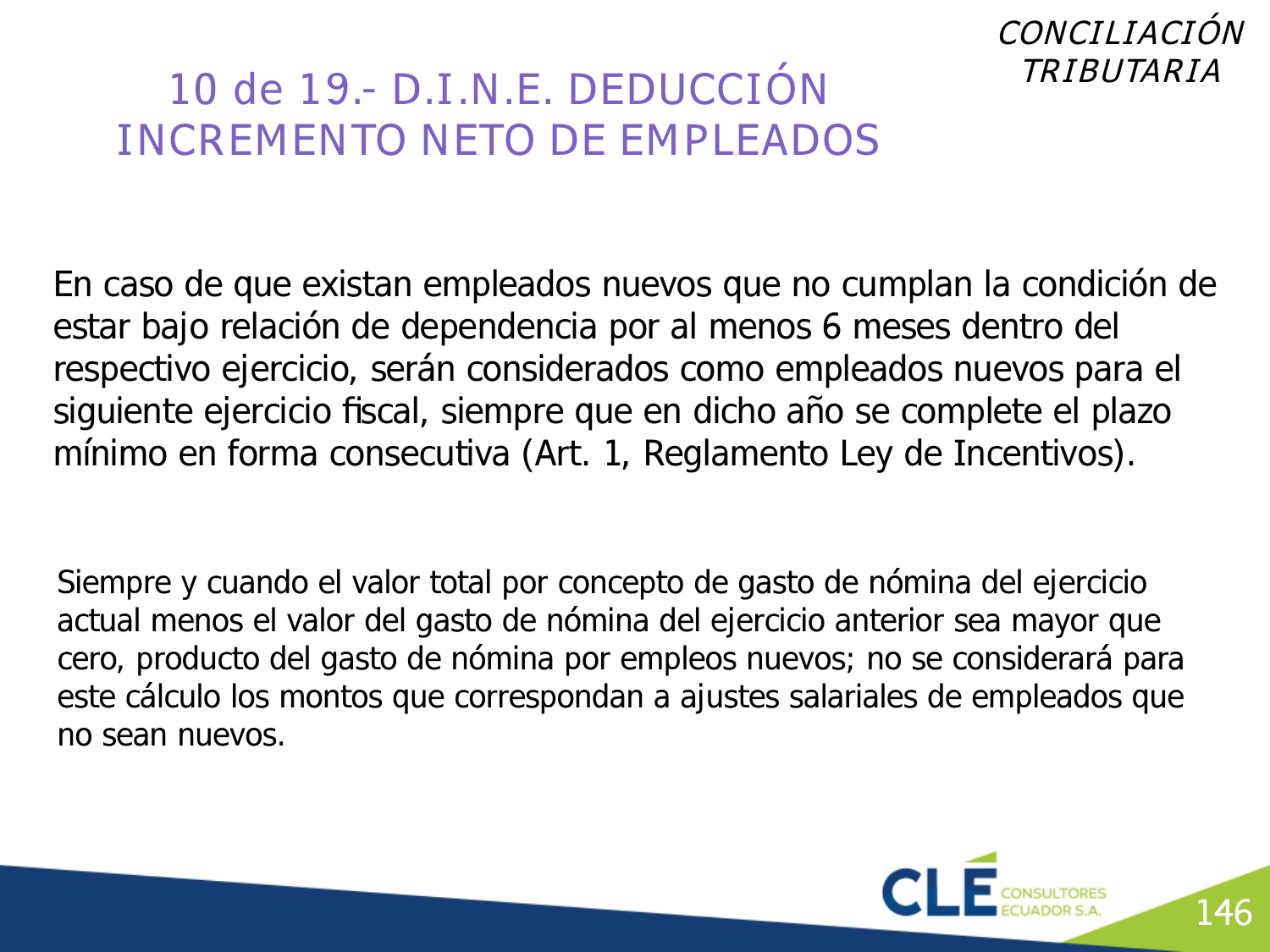

CONCILIACIÓN TRIBUTARIA
10 de 19.- D.I.N.E. DEDUCCIÓN INCREMENTO NETO DE EMPLEADOS

En caso de que existan empleados nuevos que no cumplan la condición de estar bajo relación de dependencia por al menos 6 meses dentro del respectivo ejercicio, serán considerados como empleados nuevos para el siguiente ejercicio fiscal, siempre que en dicho año se complete el plazo mínimo en forma consecutiva (Art. 1, Reglamento Ley de Incentivos).
Siempre y cuando el valor total por concepto de gasto de nómina del ejercicio actual menos el valor del gasto de nómina del ejercicio anterior sea mayor que cero, producto del gasto de nómina por empleos nuevos; no se considerará para este cálculo los montos que correspondan a ajustes salariales de empleados que no sean nuevos.
146